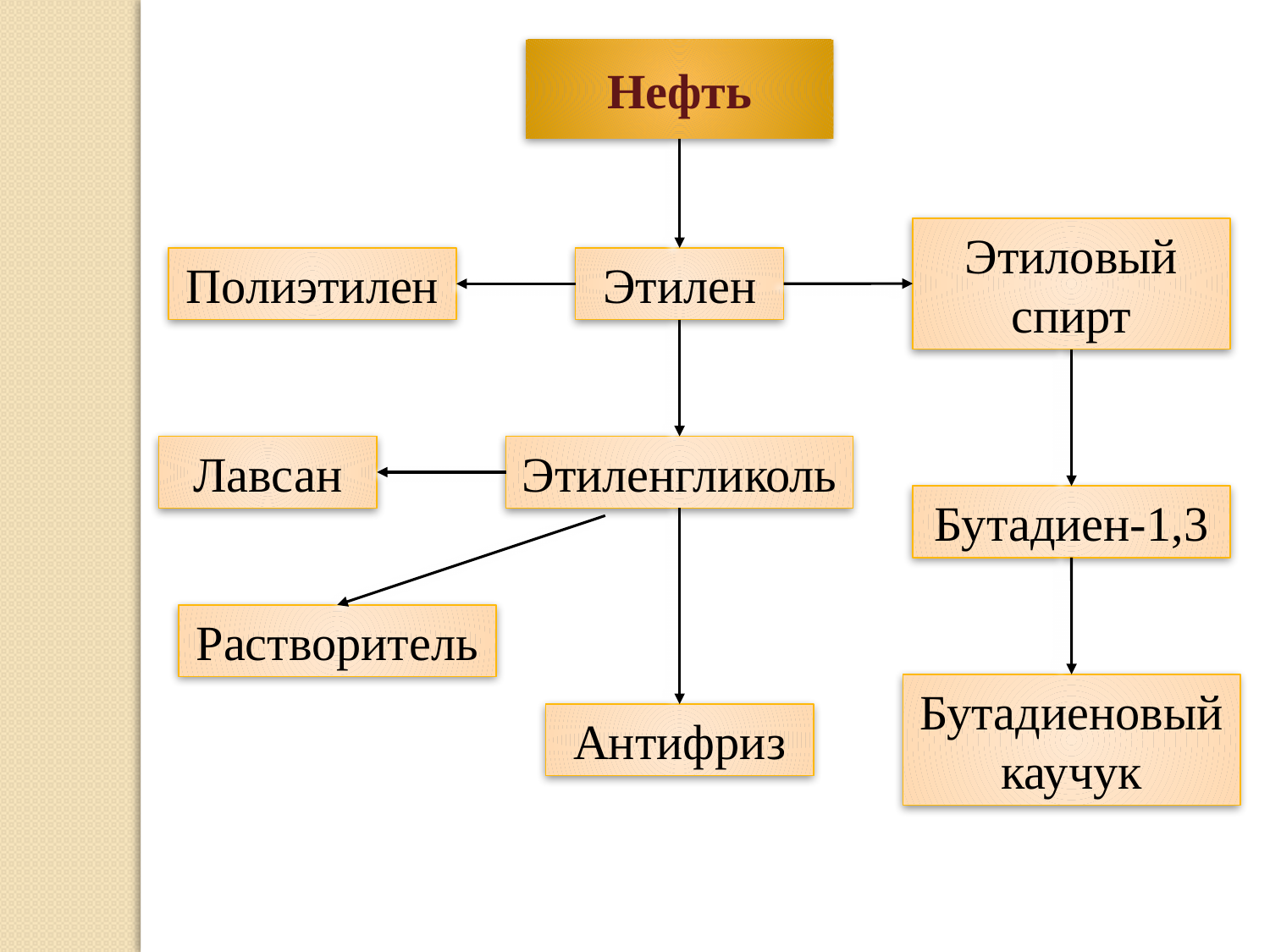

Нефть
Этиловый спирт
Полиэтилен
Этилен
Лавсан
Этиленгликоль
Бутадиен-1,3
Растворитель
Бутадиеновый каучук
Антифриз